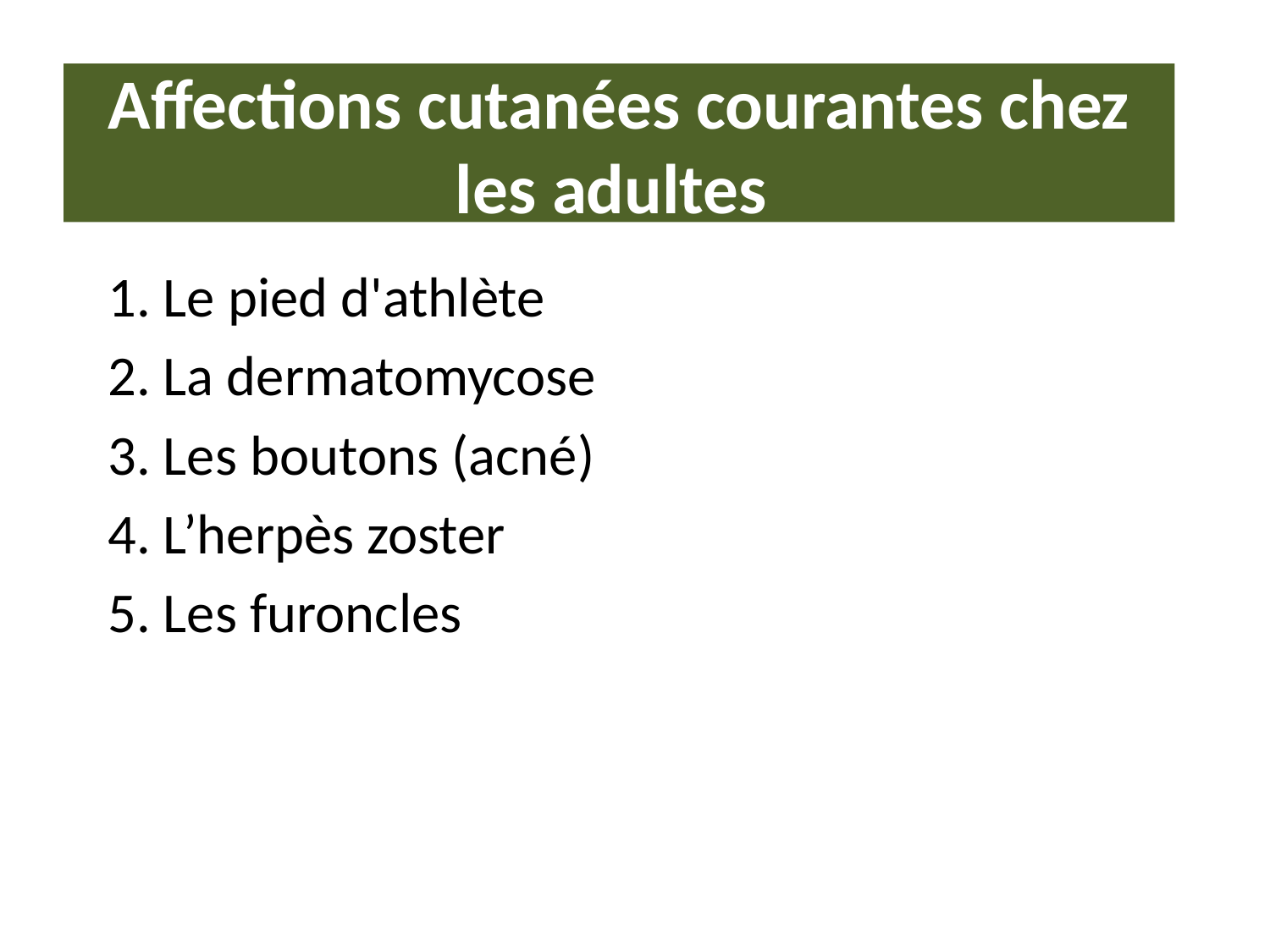

# Affections cutanées courantes chez les adultes
1. Le pied d'athlète
2. La dermatomycose
3. Les boutons (acné)
4. L’herpès zoster
5. Les furoncles